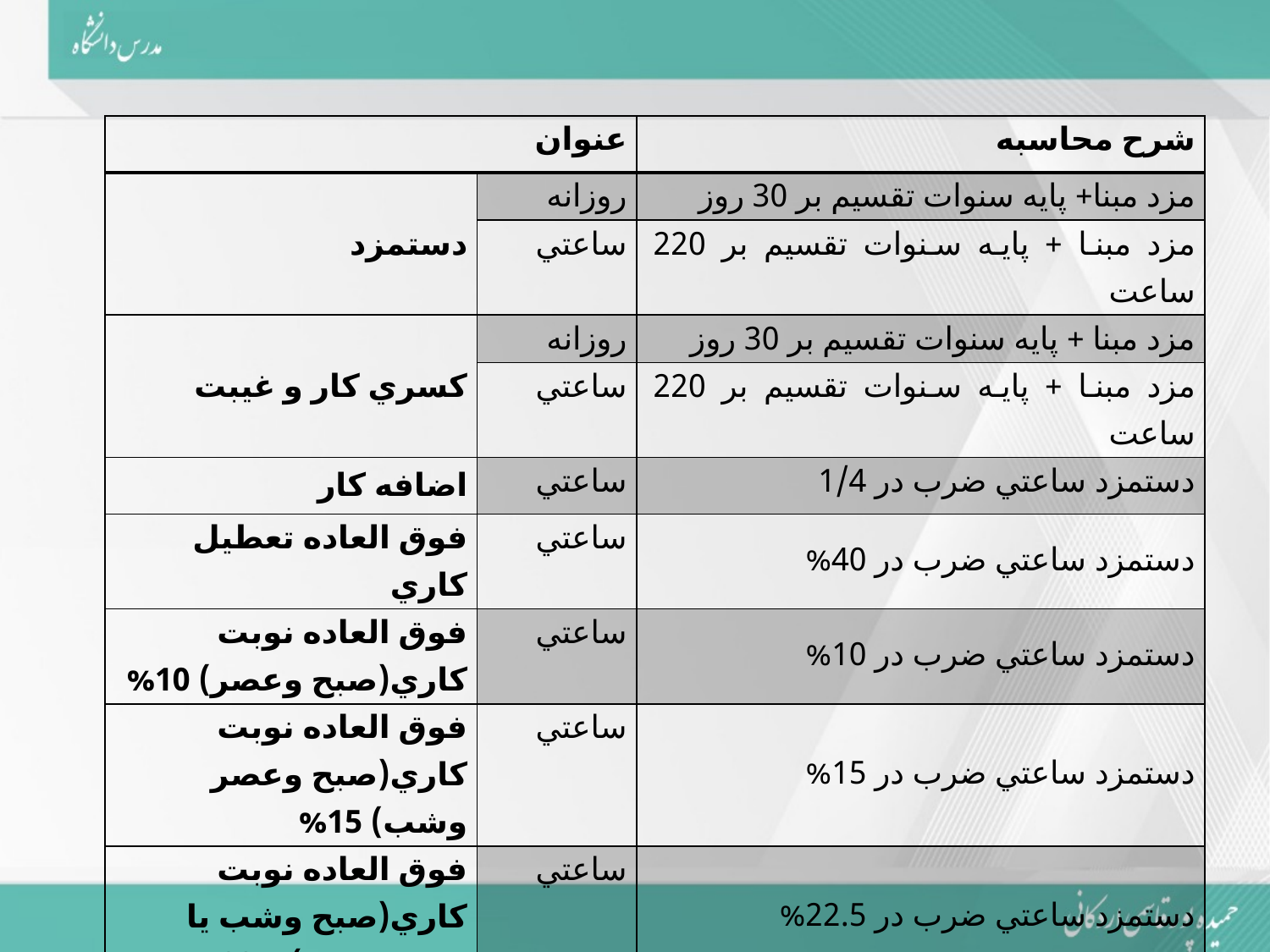

| عنوان |  | شرح محاسبه |
| --- | --- | --- |
| دستمزد | روزانه | مزد مبنا+ پايه سنوات تقسيم بر 30 روز |
|  | ساعتي | مزد مبنا + پايه سنوات تقسيم بر 220 ساعت |
| کسري کار و غيبت | روزانه | مزد مبنا + پايه سنوات تقسيم بر 30 روز |
|  | ساعتي | مزد مبنا + پايه سنوات تقسيم بر 220 ساعت |
| اضافه کار | ساعتي | دستمزد ساعتي ضرب در 1/4 |
| فوق العاده تعطيل کاري | ساعتي | دستمزد ساعتي ضرب در 40% |
| فوق العاده نوبت کاري(صبح وعصر) 10% | ساعتي | دستمزد ساعتي ضرب در 10% |
| فوق العاده نوبت کاري(صبح وعصر وشب) 15% | ساعتي | دستمزد ساعتي ضرب در 15% |
| فوق العاده نوبت کاري(صبح وشب یا عصر وشب) 22.5% | ساعتي | دستمزد ساعتي ضرب در 22.5% |
| فوق العاده شب ­کاري | ساعتي | دستمزد ساعتي ضرب در 35% |
| حق ماموريت | روزانه | دستمزد روزانه |
|  | ساعتي | دستمزد ساعتي |